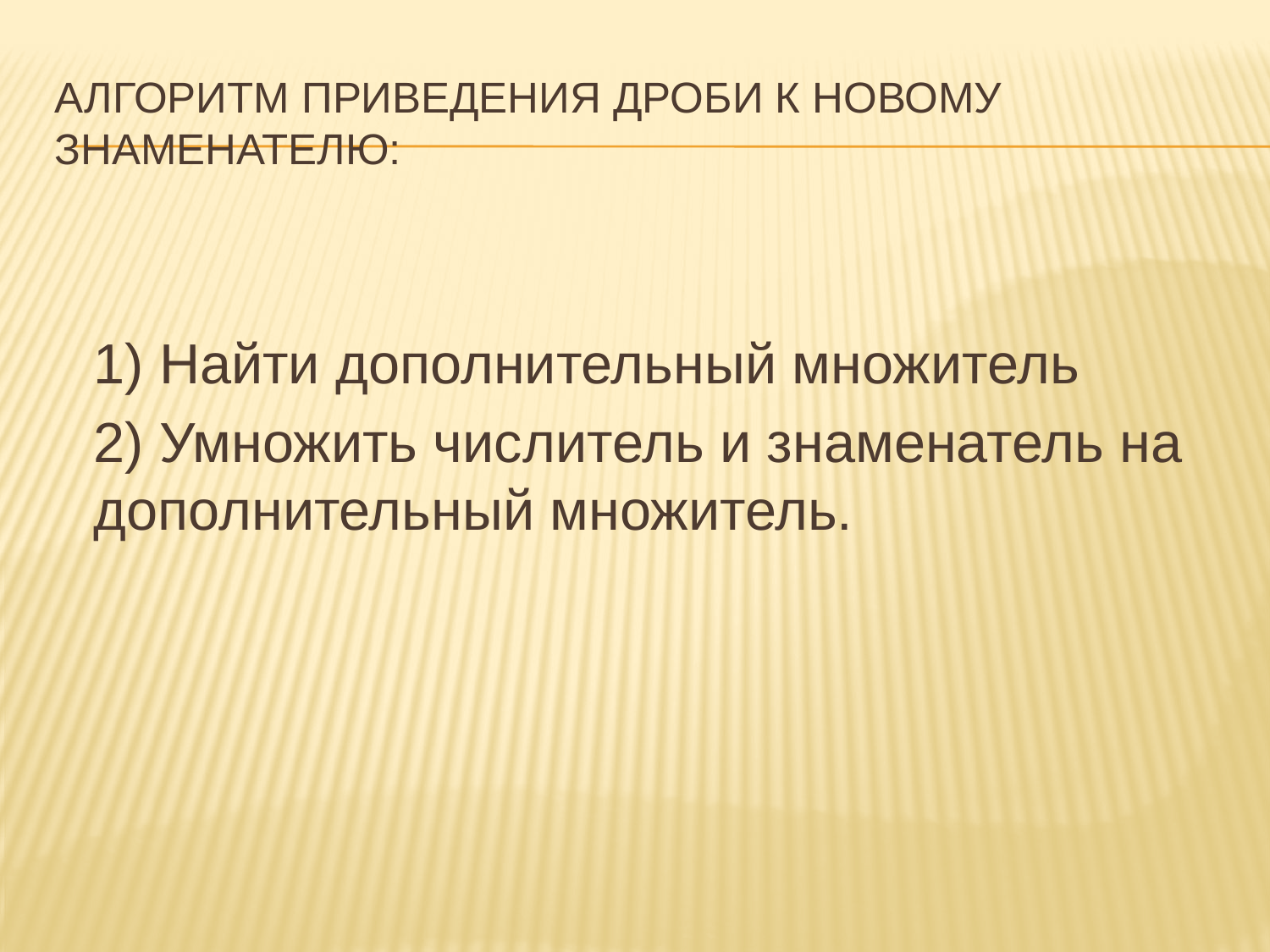

# Алгоритм приведения дроби к новому знаменателю:
1) Найти дополнительный множитель
2) Умножить числитель и знаменатель на дополнительный множитель.